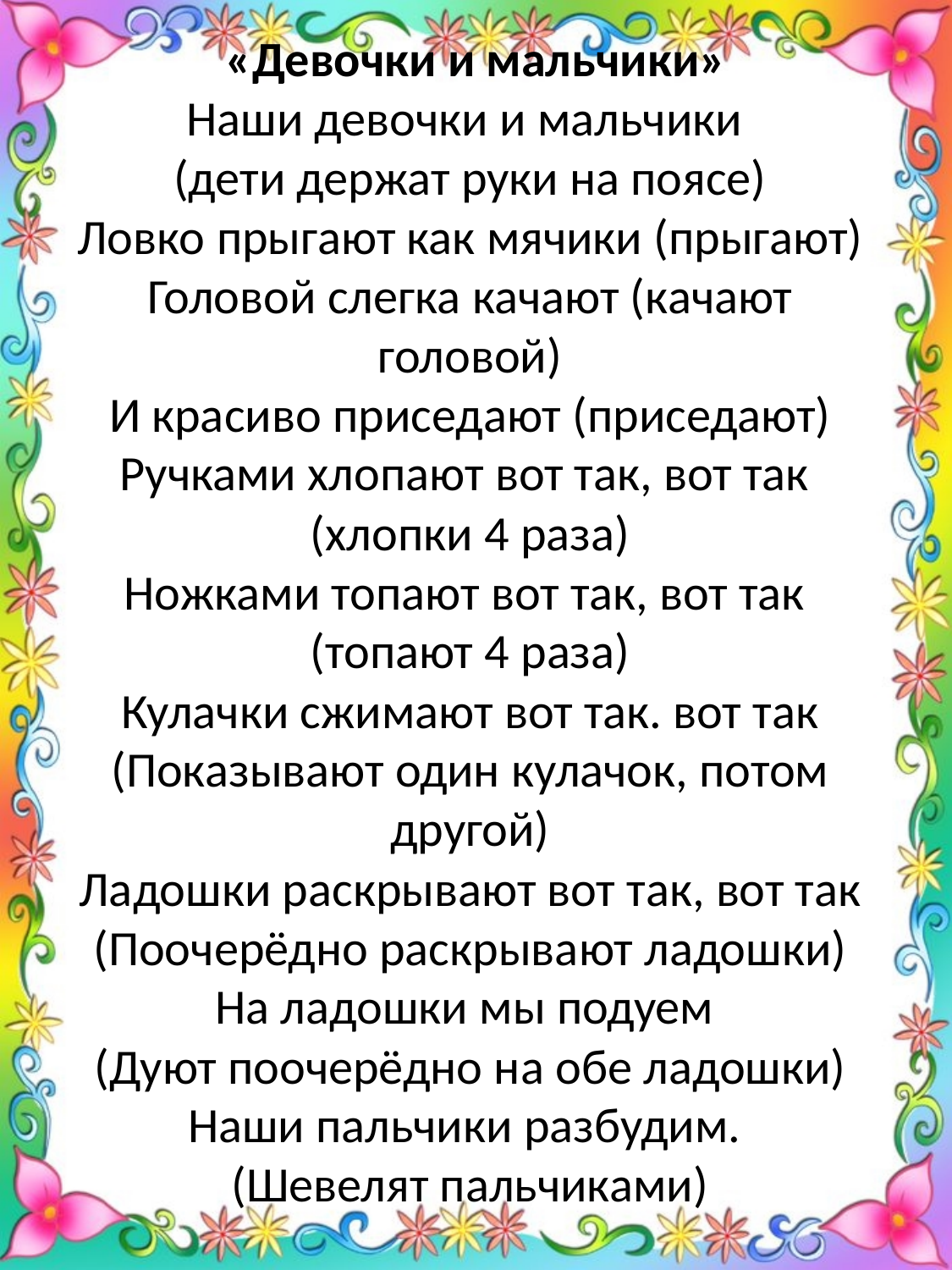

# «Девочки и мальчики» Наши девочки и мальчики (дети держат руки на поясе) Ловко прыгают как мячики (прыгают) Головой слегка качают (качают головой) И красиво приседают (приседают) Ручками хлопают вот так, вот так (хлопки 4 раза) Ножками топают вот так, вот так (топают 4 раза) Кулачки сжимают вот так. вот так (Показывают один кулачок, потом другой) Ладошки раскрывают вот так, вот так (Поочерёдно раскрывают ладошки) На ладошки мы подуем (Дуют поочерёдно на обе ладошки) Наши пальчики разбудим. (Шевелят пальчиками)